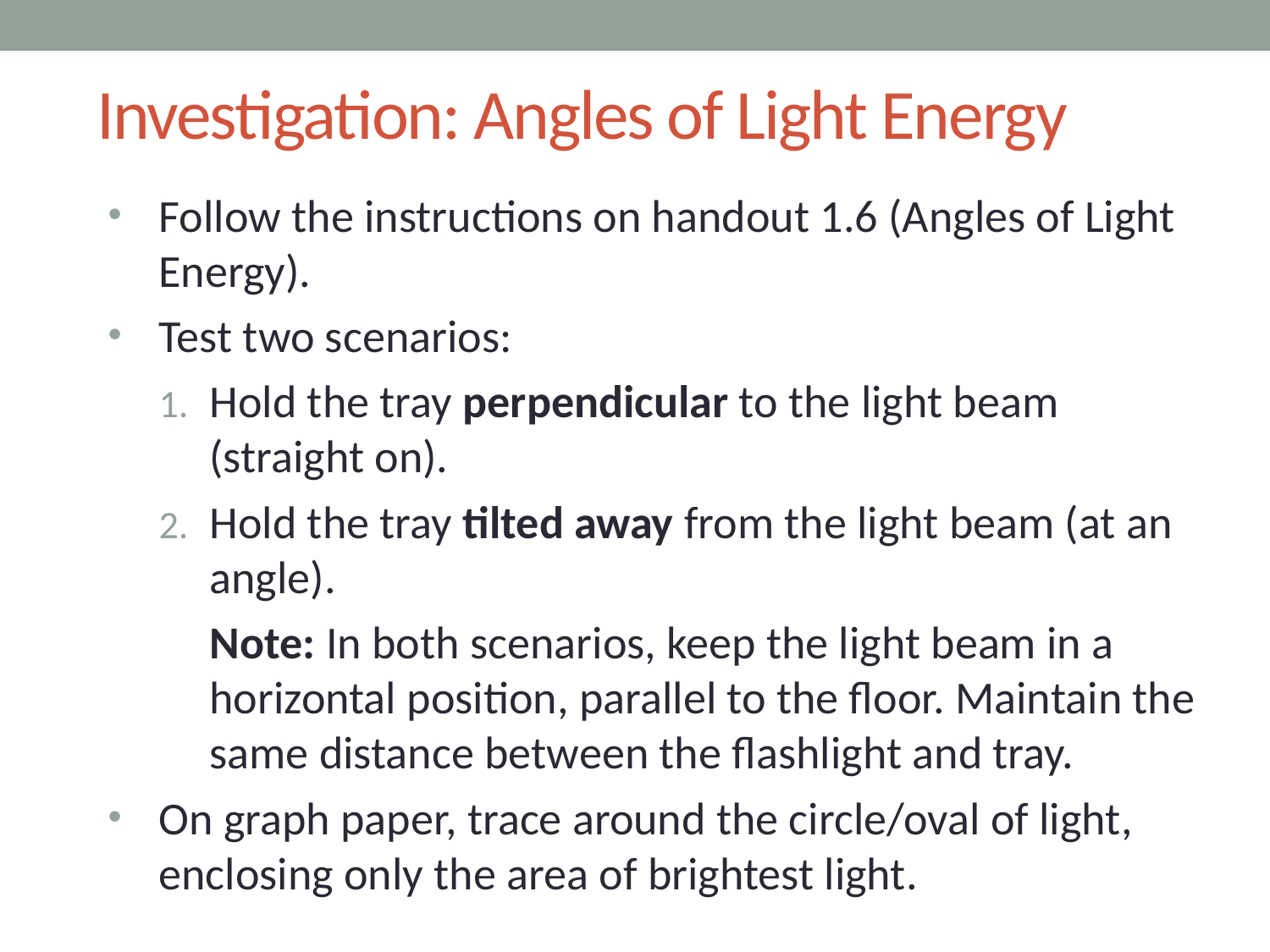

# Investigation: Angles of Light Energy
Follow the instructions on handout 1.6 (Angles of Light Energy).
Test two scenarios:
Hold the tray perpendicular to the light beam (straight on).
Hold the tray tilted away from the light beam (at an angle).
Note: In both scenarios, keep the light beam in a horizontal position, parallel to the floor. Maintain the same distance between the flashlight and tray.
On graph paper, trace around the circle/oval of light, enclosing only the area of brightest light.